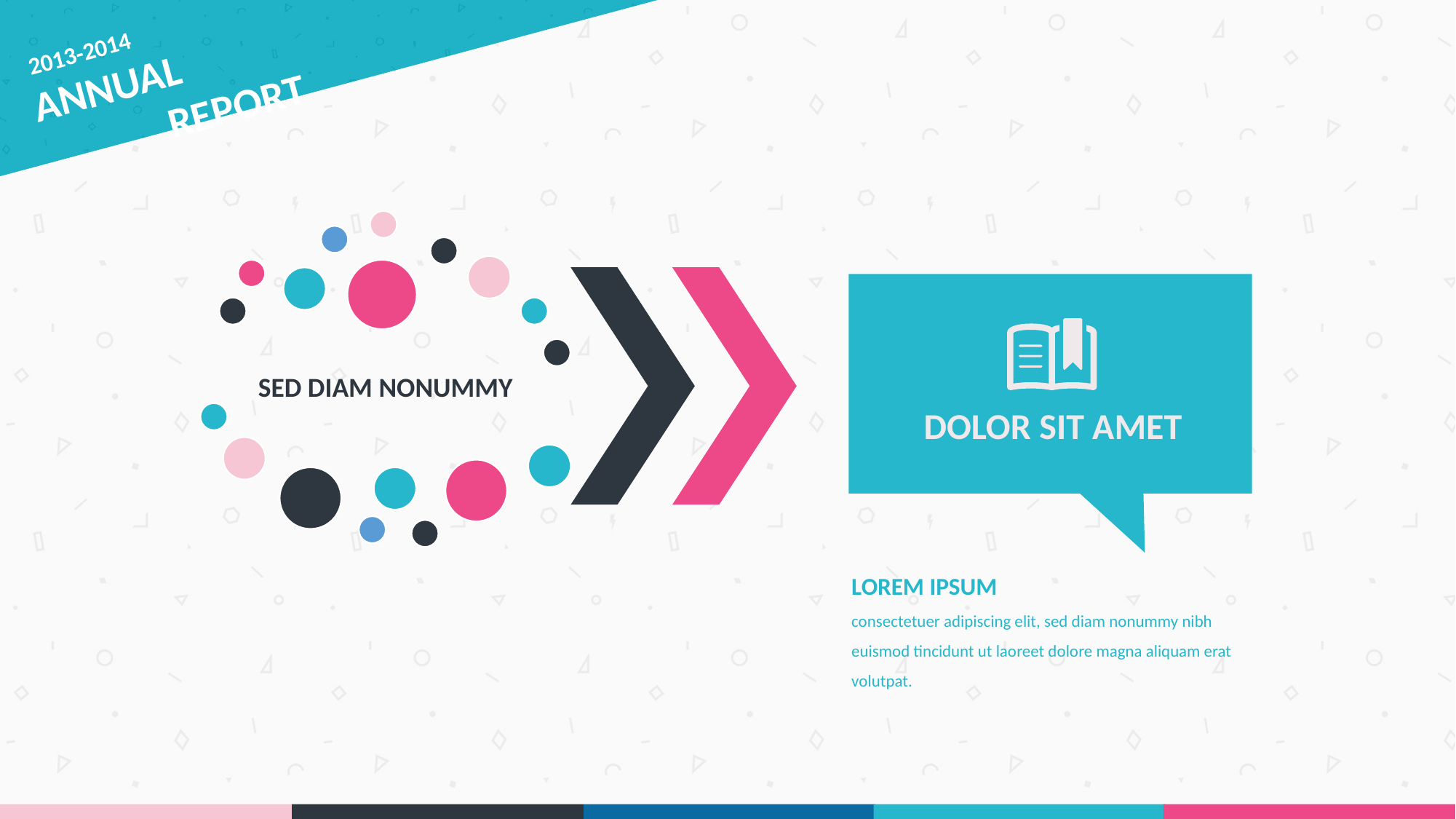

2013-2014
ANNUAL
             REPORT

SED DIAM NONUMMY
DOLOR SIT AMET

LOREM IPSUM
consectetuer adipiscing elit, sed diam nonummy nibh euismod tincidunt ut laoreet dolore magna aliquam erat volutpat.